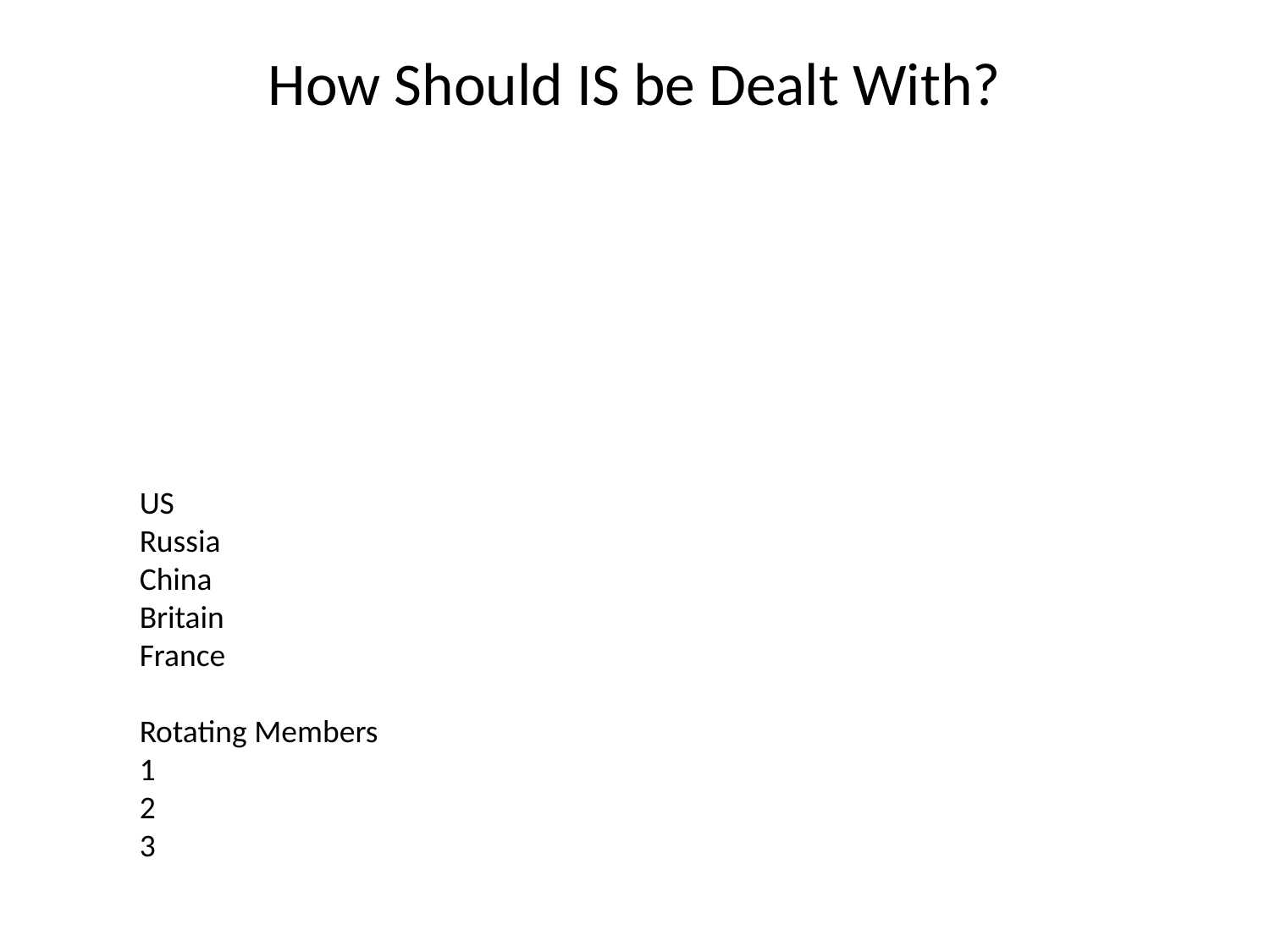

# How Should IS be Dealt With?
US
Russia
China
Britain
France

Rotating Members
1
2
3